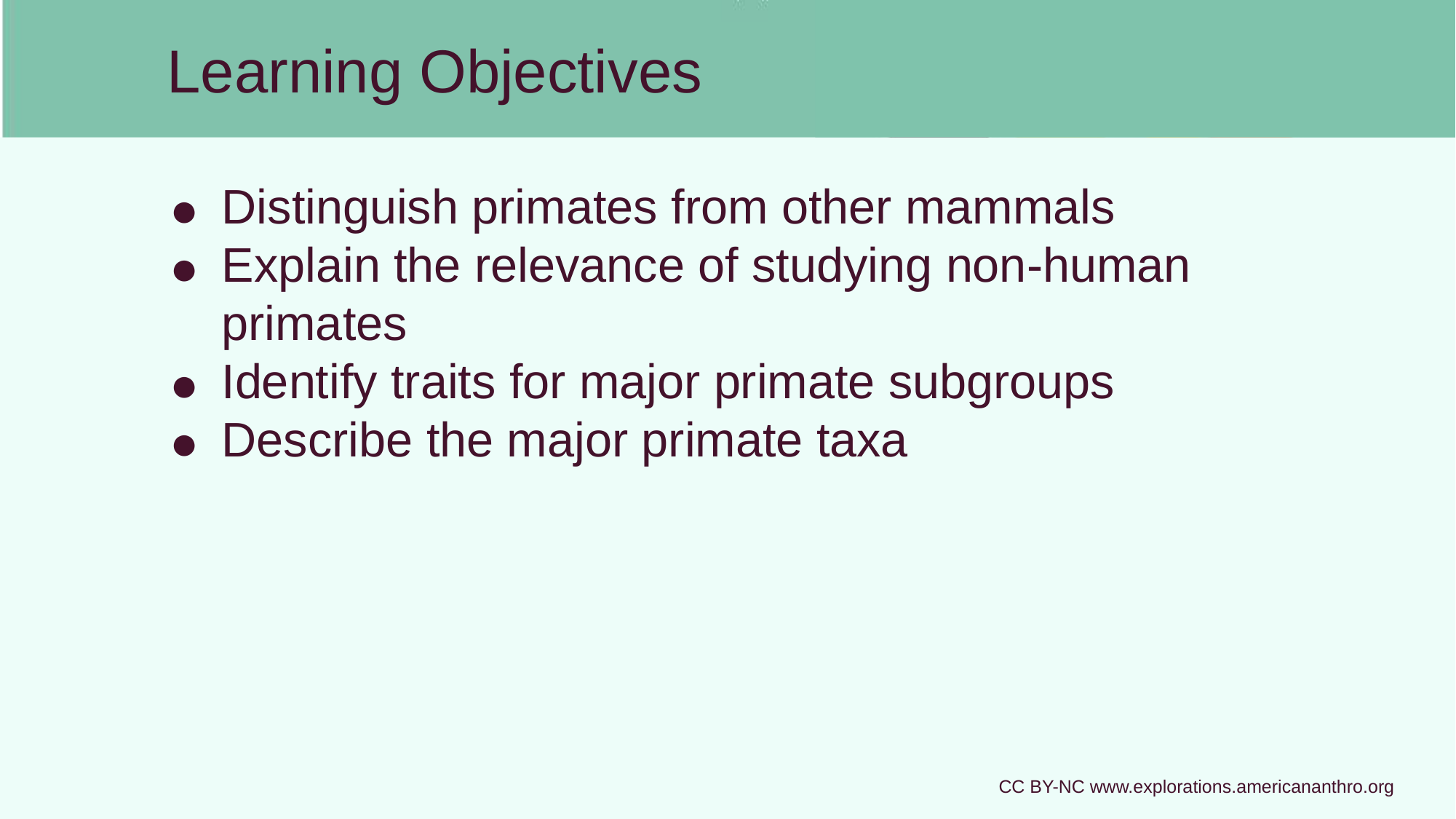

# Learning Objectives
Distinguish primates from other mammals
Explain the relevance of studying non-human primates
Identify traits for major primate subgroups
Describe the major primate taxa